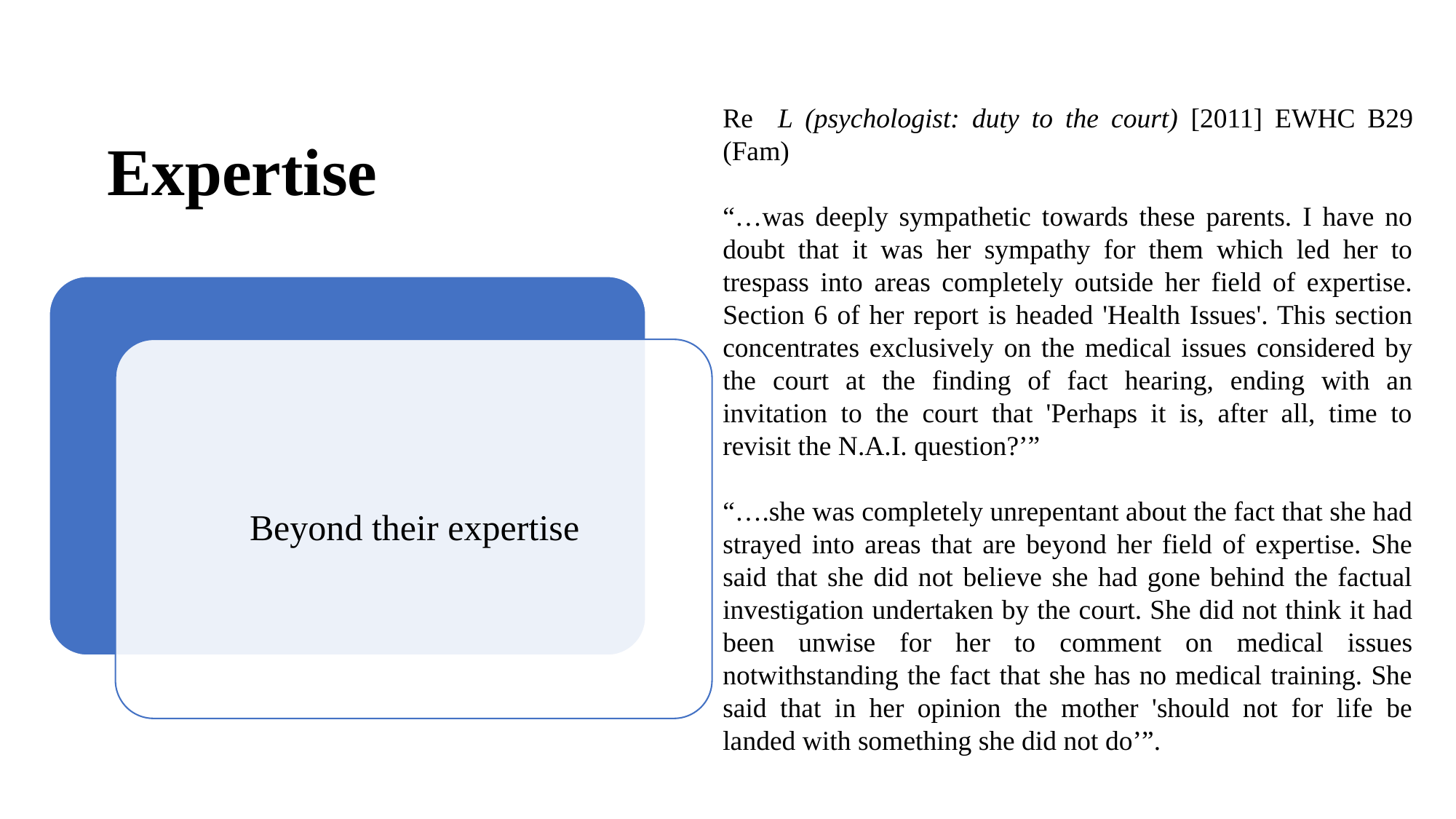

# Expertise
Re  L (psychologist: duty to the court) [2011] EWHC B29 (Fam)

“…was deeply sympathetic towards these parents. I have no doubt that it was her sympathy for them which led her to trespass into areas completely outside her field of expertise. Section 6 of her report is headed 'Health Issues'. This section concentrates exclusively on the medical issues considered by the court at the finding of fact hearing, ending with an invitation to the court that 'Perhaps it is, after all, time to revisit the N.A.I. question?’”

“….she was completely unrepentant about the fact that she had strayed into areas that are beyond her field of expertise. She said that she did not believe she had gone behind the factual investigation undertaken by the court. She did not think it had been unwise for her to comment on medical issues notwithstanding the fact that she has no medical training. She said that in her opinion the mother 'should not for life be landed with something she did not do’”.

Beyond their expertise